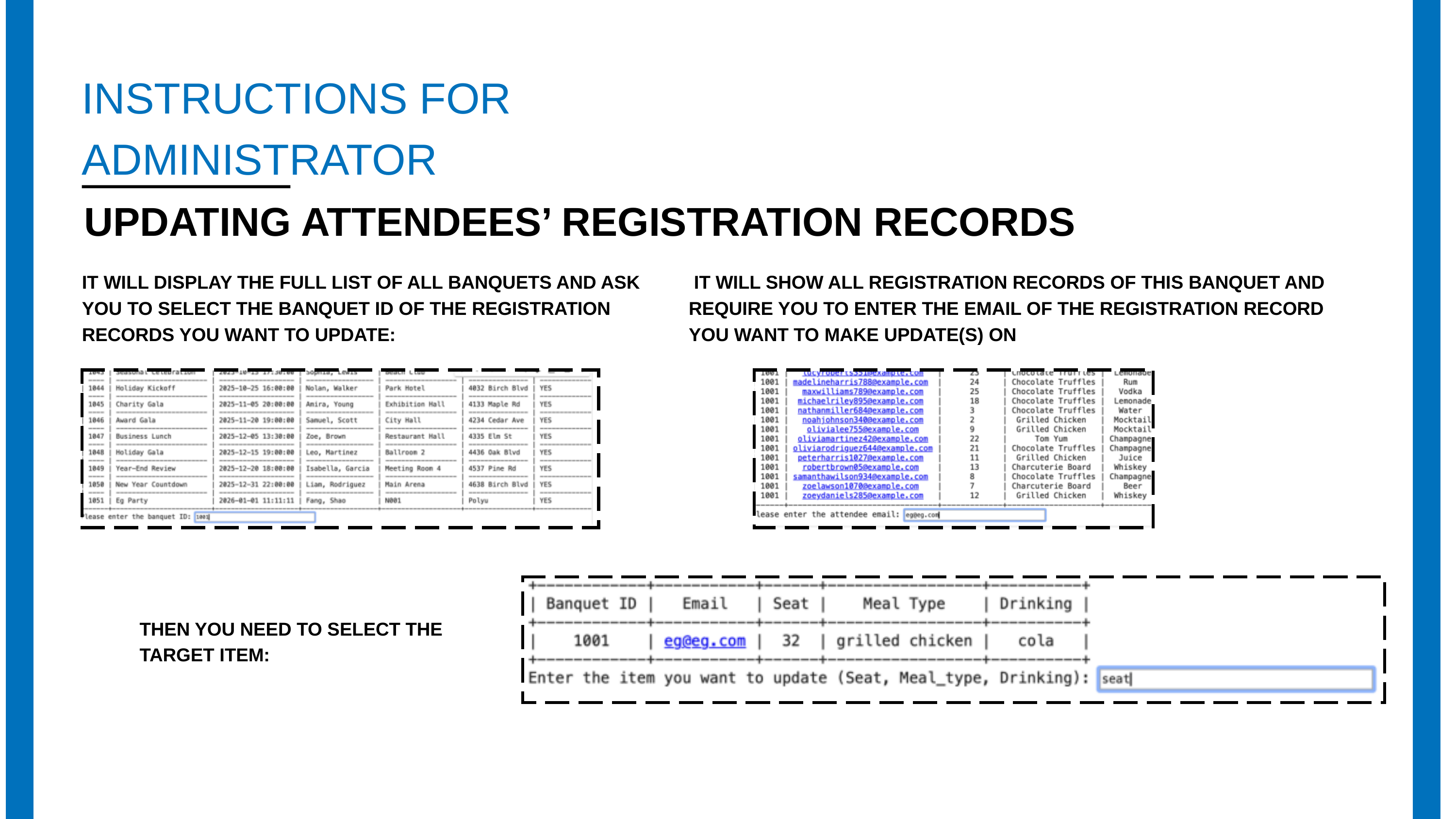

INSTRUCTIONS FOR
ADMINISTRATOR

 UPDATING ATTENDEES’ REGISTRATION RECORDS
IT WILL DISPLAY THE FULL LIST OF ALL BANQUETS AND ASK YOU TO SELECT THE BANQUET ID OF THE REGISTRATION RECORDS YOU WANT TO UPDATE:
 IT WILL SHOW ALL REGISTRATION RECORDS OF THIS BANQUET AND REQUIRE YOU TO ENTER THE EMAIL OF THE REGISTRATION RECORD YOU WANT TO MAKE UPDATE(S) ON

THEN YOU NEED TO SELECT THE TARGET ITEM: